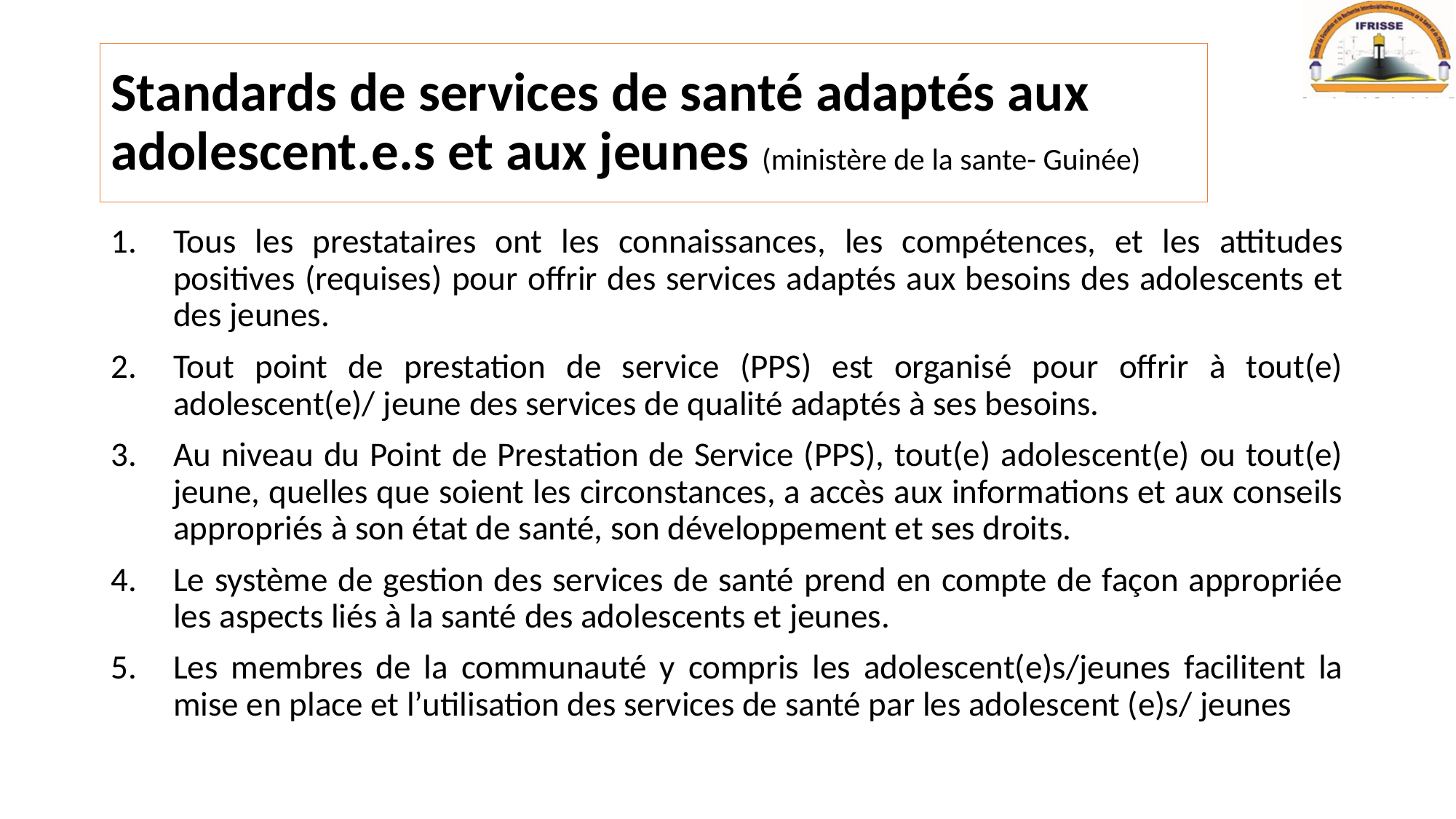

# Standards de services de santé adaptés aux adolescent.e.s et aux jeunes (ministère de la sante- Guinée)
Tous les prestataires ont les connaissances, les compétences, et les attitudes positives (requises) pour offrir des services adaptés aux besoins des adolescents et des jeunes.
Tout point de prestation de service (PPS) est organisé pour offrir à tout(e) adolescent(e)/ jeune des services de qualité adaptés à ses besoins.
Au niveau du Point de Prestation de Service (PPS), tout(e) adolescent(e) ou tout(e) jeune, quelles que soient les circonstances, a accès aux informations et aux conseils appropriés à son état de santé, son développement et ses droits.
Le système de gestion des services de santé prend en compte de façon appropriée les aspects liés à la santé des adolescents et jeunes.
Les membres de la communauté y compris les adolescent(e)s/jeunes facilitent la mise en place et l’utilisation des services de santé par les adolescent (e)s/ jeunes